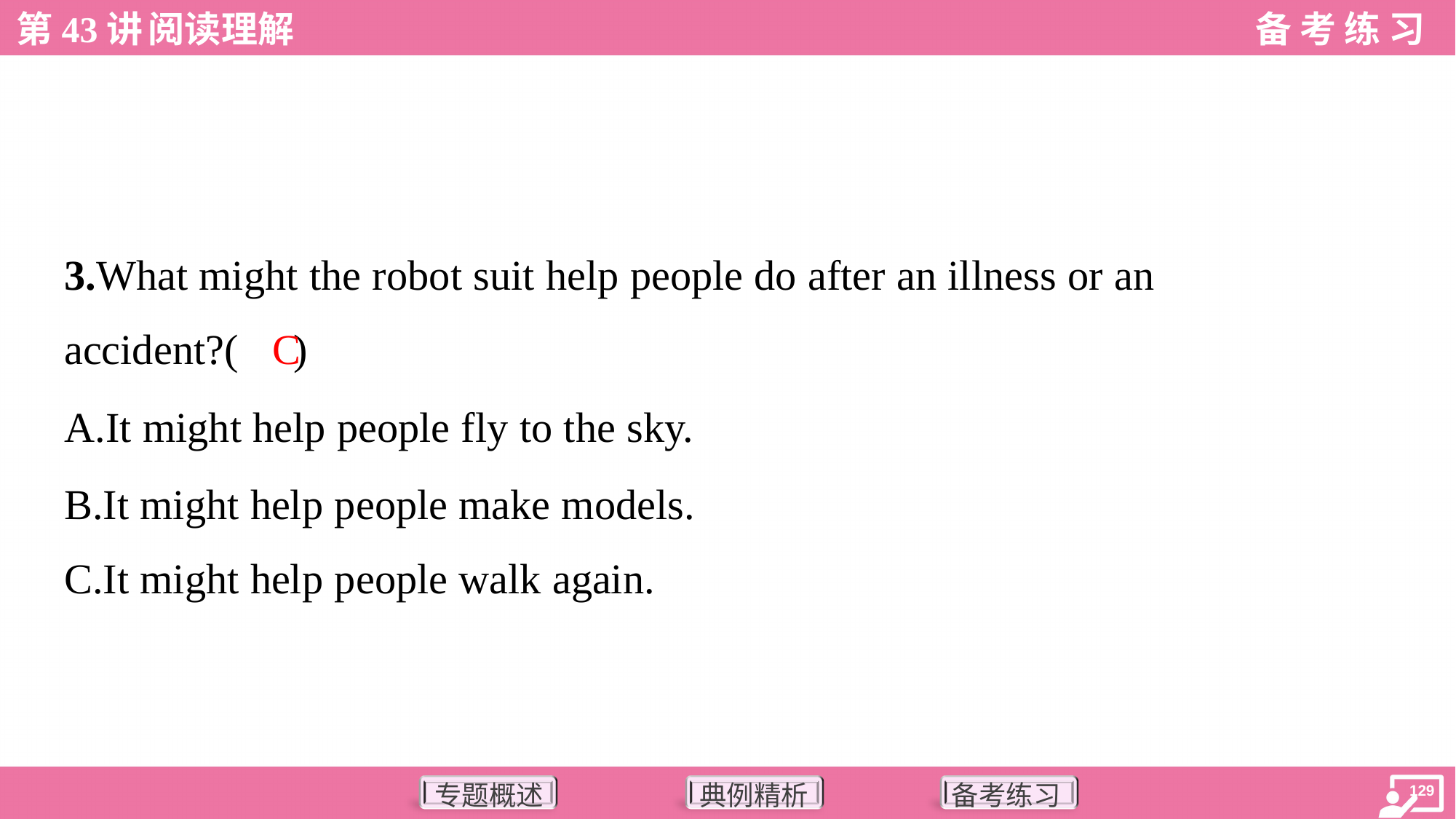

3.What might the robot suit help people do after an illness or an
accident?(     )
C
A.It might help people fly to the sky.
B.It might help people make models.
C.It might help people walk again.